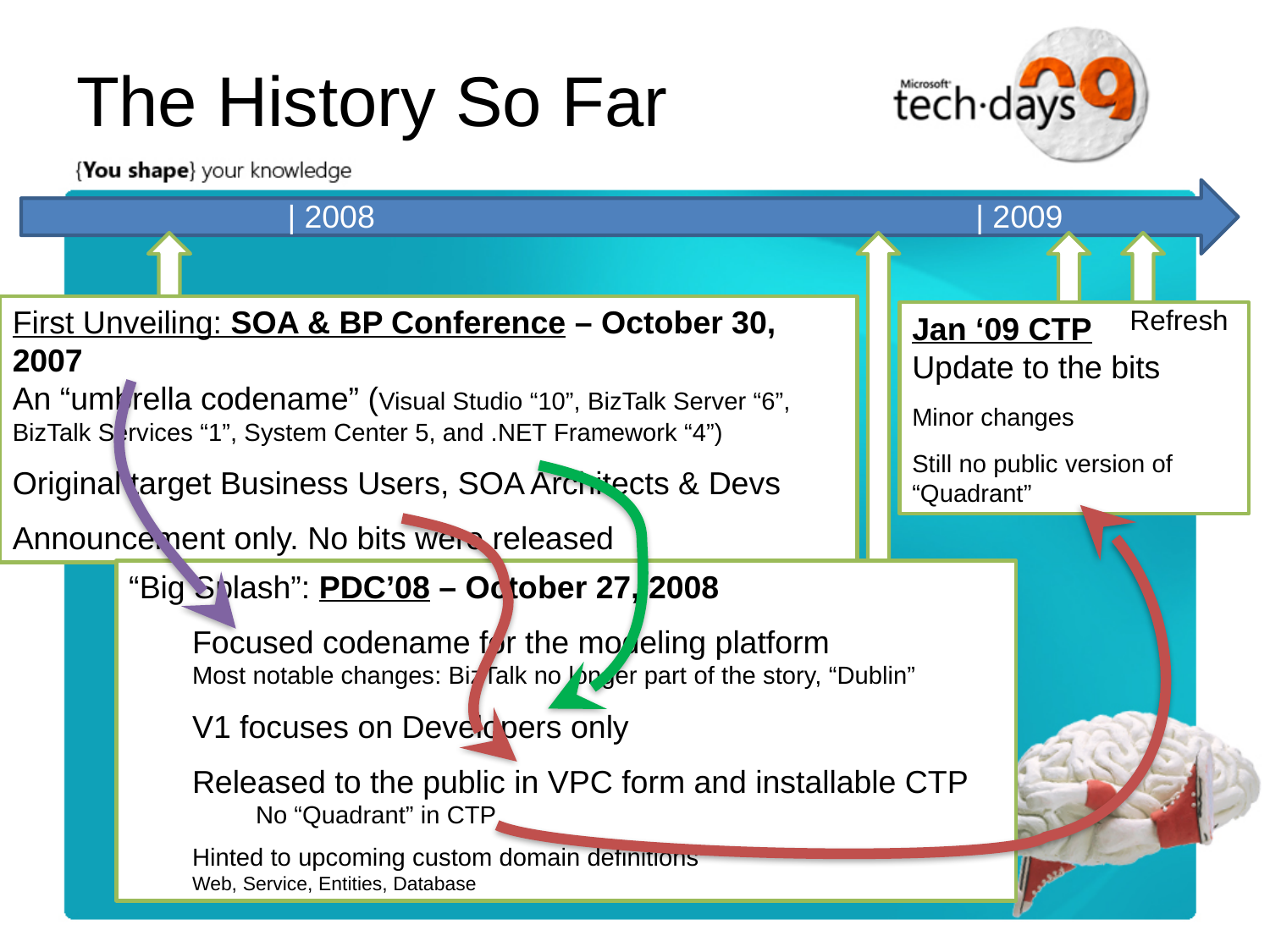

# The History So Far

| 2008
| 2009

First Unveiling: SOA & BP Conference – October 30, 2007
An “umbrella codename” (Visual Studio “10”, BizTalk Server “6”, BizTalk Services “1”, System Center 5, and .NET Framework “4”)

Original target Business Users, SOA Architects & Devs

Announcement only. No bits were released
Refresh
Jan ‘09 CTP
Update to the bits

Minor changes

Still no public version of “Quadrant”

“Big Splash”: PDC’08 – October 27, 2008

Focused codename for the modeling platform
Most notable changes: BizTalk no longer part of the story, “Dublin”

V1 focuses on Developers only

Released to the public in VPC form and installable CTP
No “Quadrant” in CTP

Hinted to upcoming custom domain definitions
Web, Service, Entities, Database